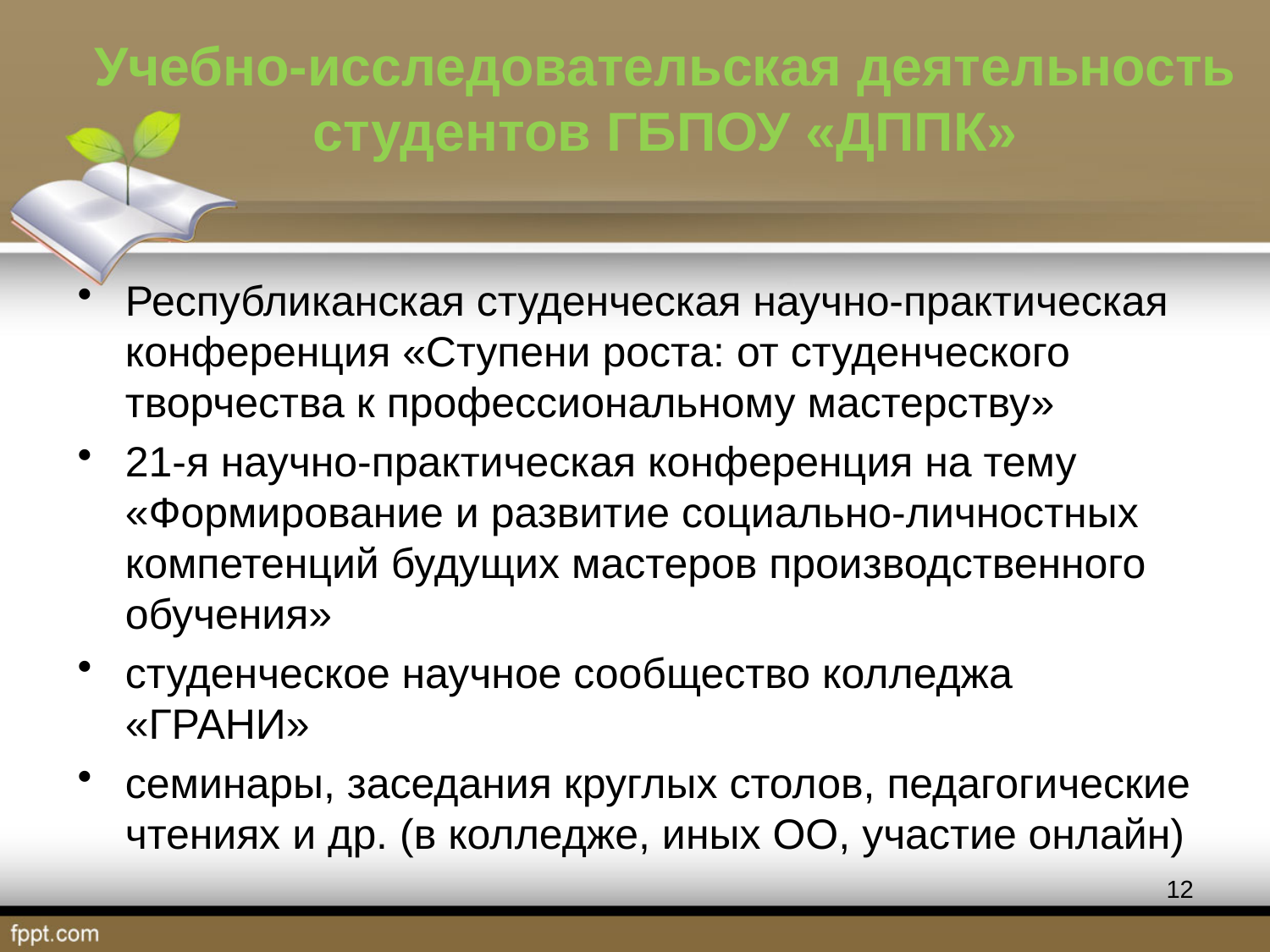

# Учебно-исследовательская деятельность студентов ГБПОУ «ДППК»
Республиканская студенческая научно-практическая конференция «Ступени роста: от студенческого творчества к профессиональному мастерству»
21-я научно-практическая конференция на тему «Формирование и развитие социально-личностных компетенций будущих мастеров производственного обучения»
студенческое научное сообщество колледжа «ГРАНИ»
семинары, заседания круглых столов, педагогические чтениях и др. (в колледже, иных ОО, участие онлайн)

12